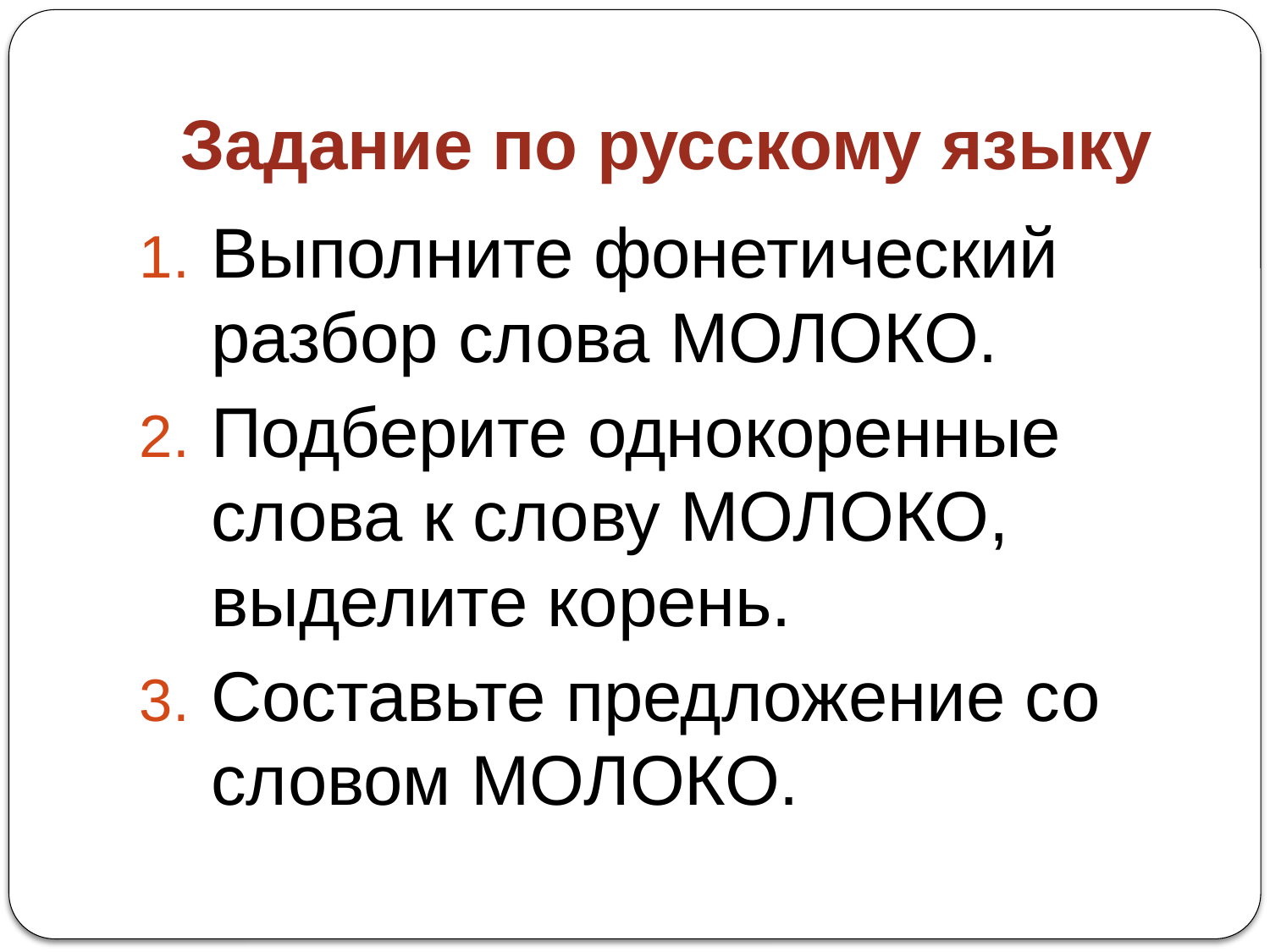

# Задание по русскому языку
Выполните фонетический разбор слова МОЛОКО.
Подберите однокоренные слова к слову МОЛОКО, выделите корень.
Составьте предложение со словом МОЛОКО.